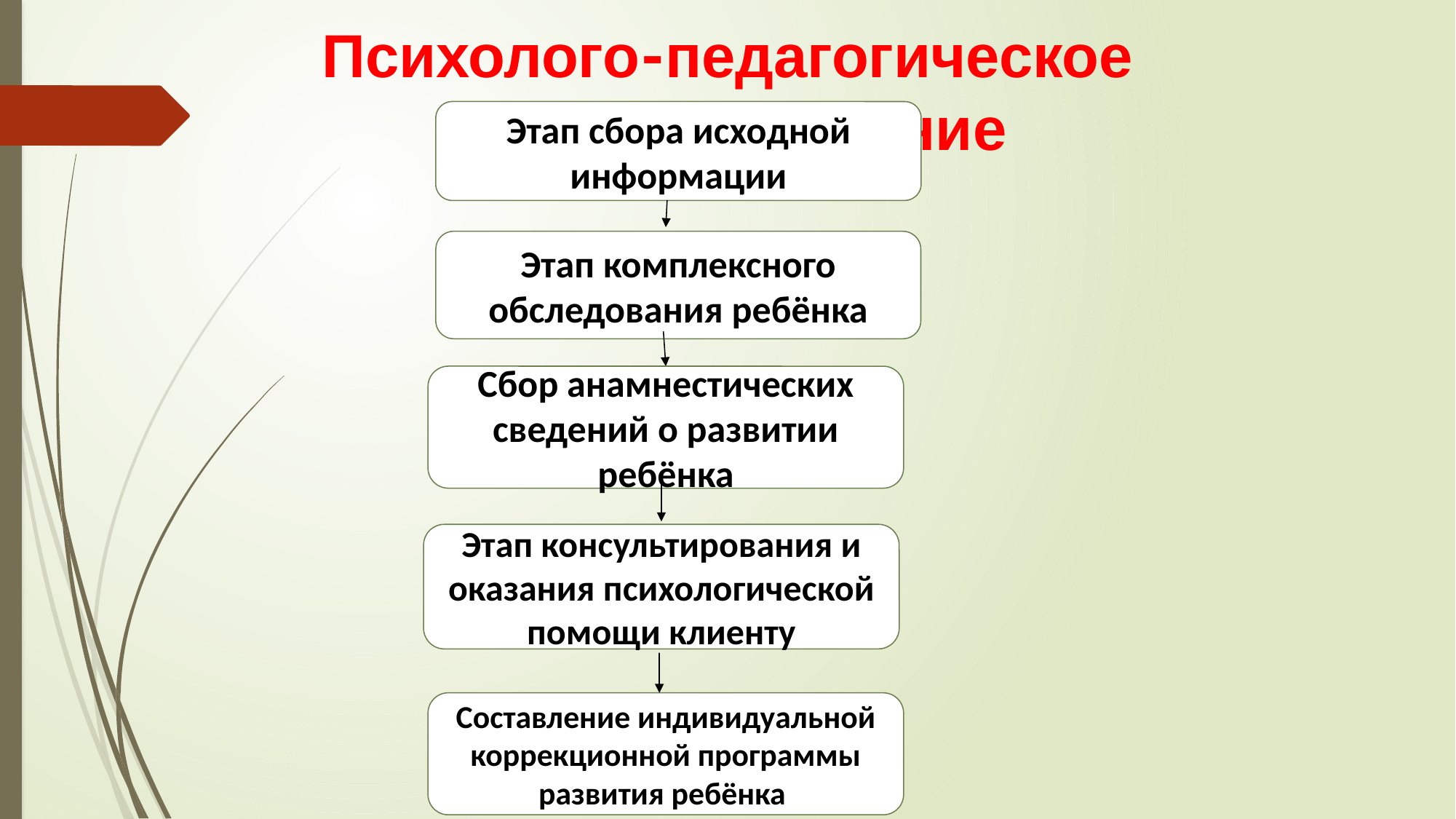

Психолого-педагогическое консультирование
#
Этап сбора исходной информации
Этап комплексного обследования ребёнка
Сбор анамнестических сведений о развитии ребёнка
Этап консультирования и оказания психологической помощи клиенту
Составление индивидуальной коррекционной программы развития ребёнка